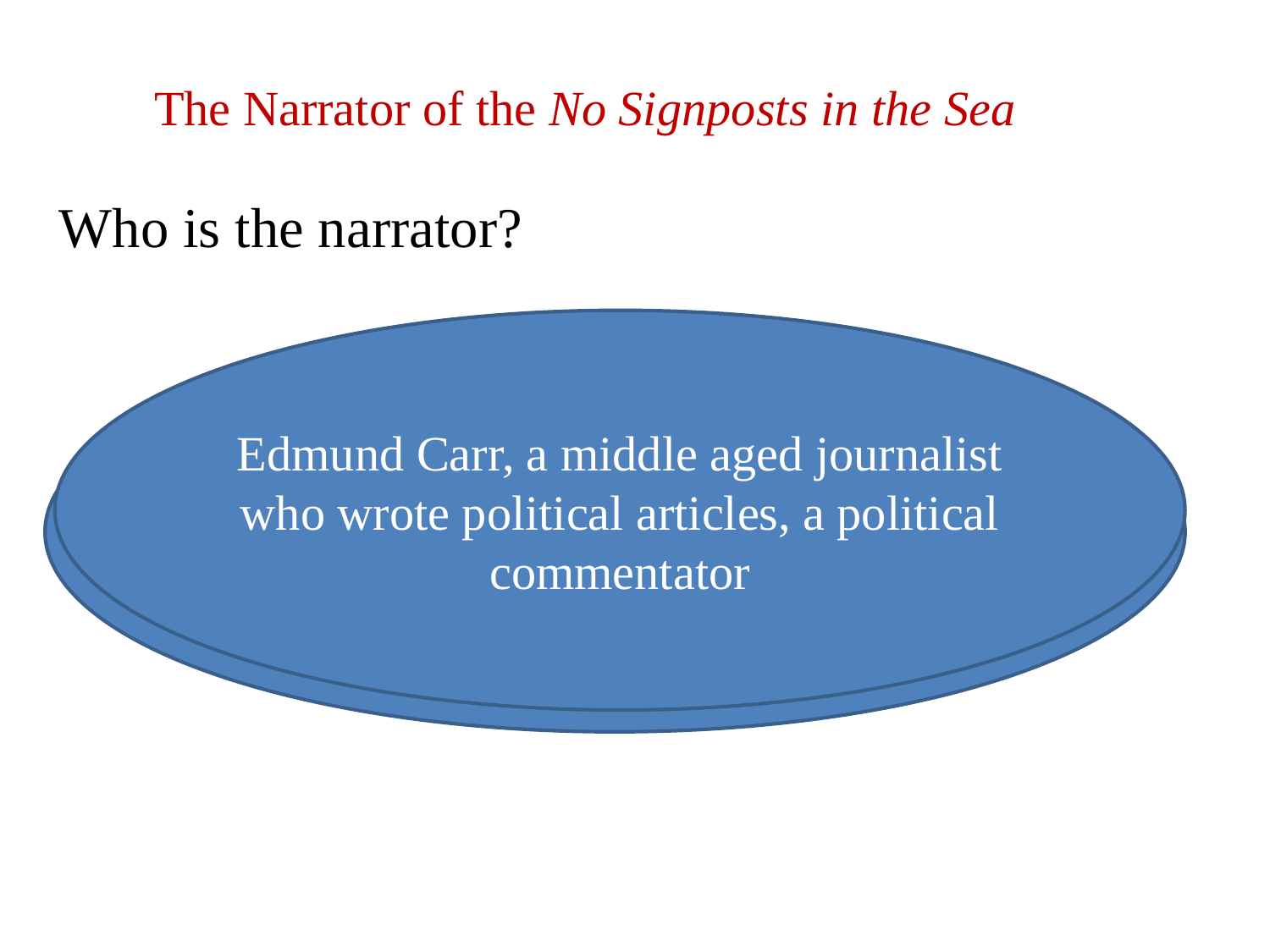

# The Narrator of the No Signposts in the Sea
Who is the narrator?

Edmund Carr, a middle aged journalist who wrote political articles, a political commentator
He is seriously ill, and has a limited time to live so he decides to have a voyage on the sea to experience another kind of free and easy life.